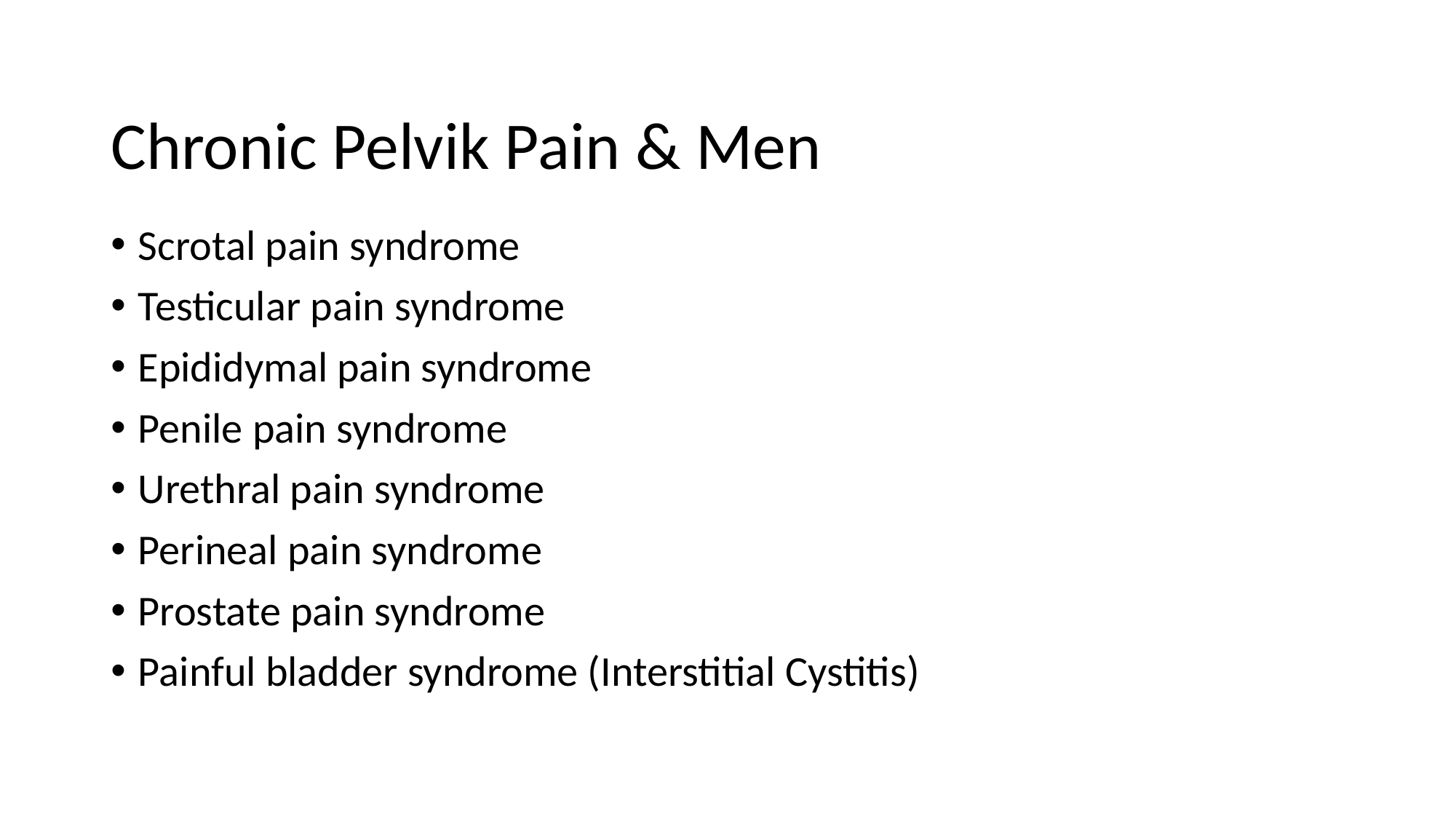

# Chronic Pelvik Pain & Men
Scrotal pain syndrome
Testicular pain syndrome
Epididymal pain syndrome
Penile pain syndrome
Urethral pain syndrome
Perineal pain syndrome
Prostate pain syndrome
Painful bladder syndrome (Interstitial Cystitis)